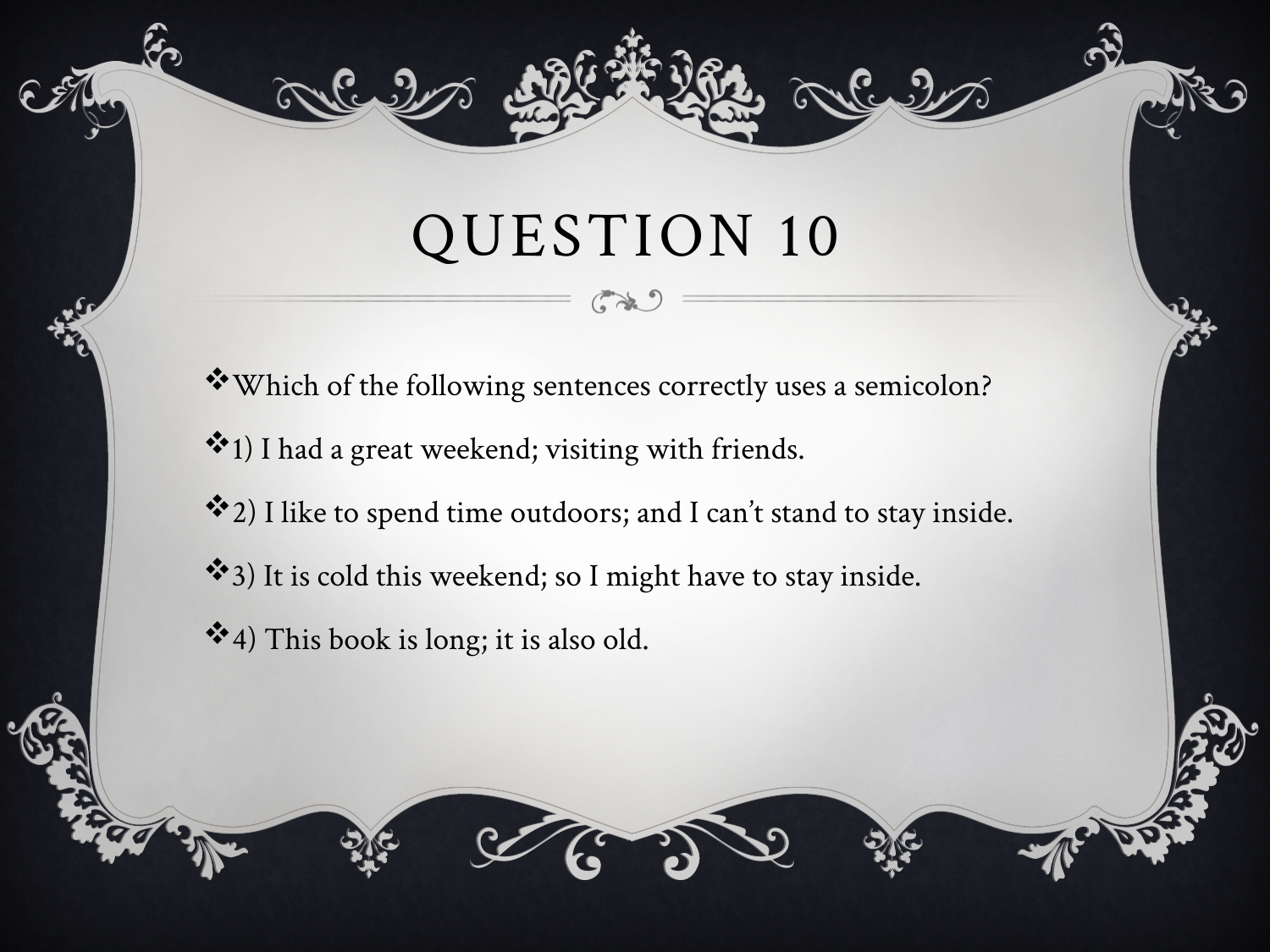

# Question 10
Which of the following sentences correctly uses a semicolon?
1) I had a great weekend; visiting with friends.
2) I like to spend time outdoors; and I can’t stand to stay inside.
3) It is cold this weekend; so I might have to stay inside.
4) This book is long; it is also old.